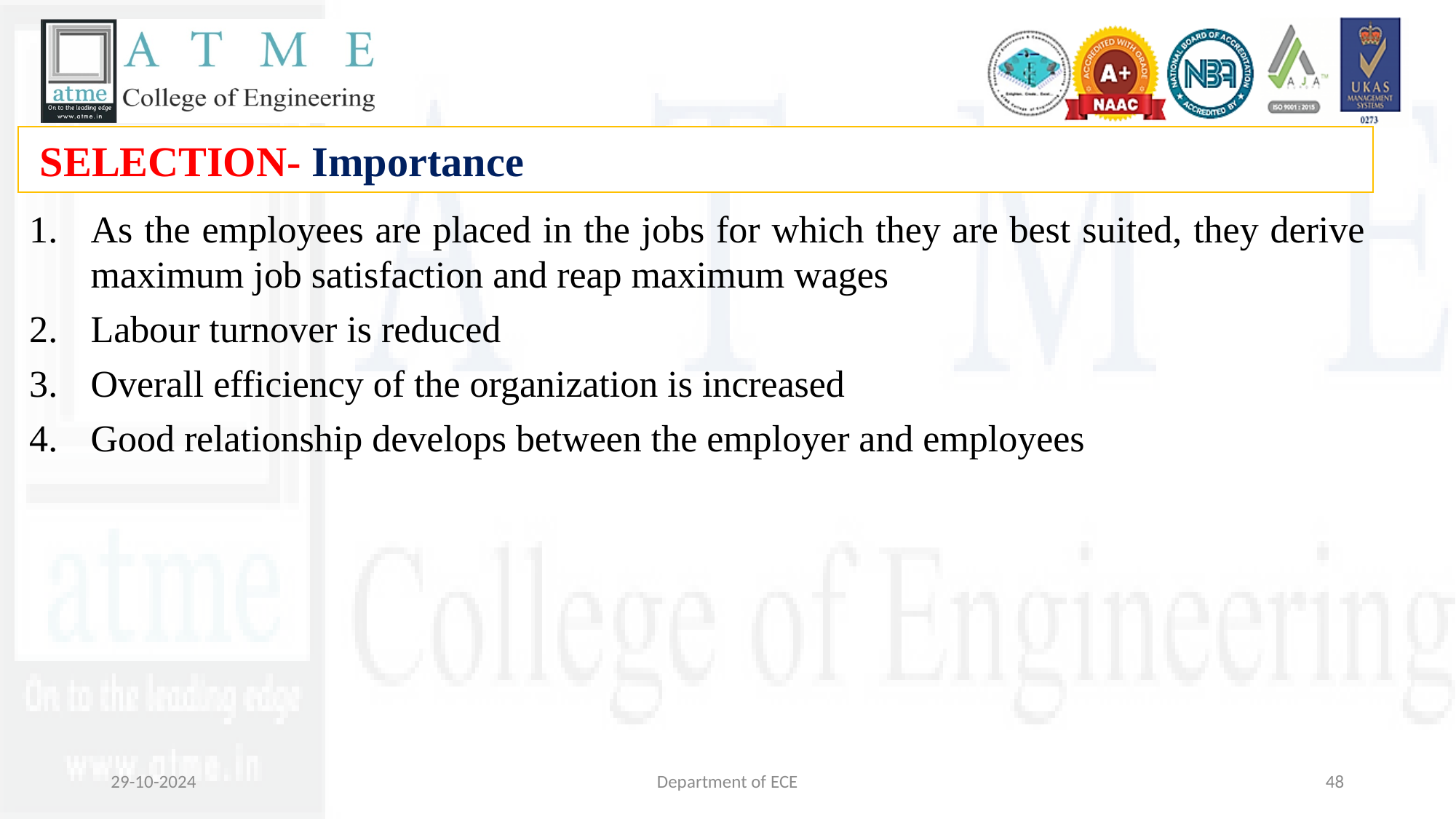

SELECTION- Importance

As the employees are placed in the jobs for which they are best suited, they derive maximum job satisfaction and reap maximum wages
Labour turnover is reduced
Overall efficiency of the organization is increased
Good relationship develops between the employer and employees
29-10-2024
Department of ECE
48